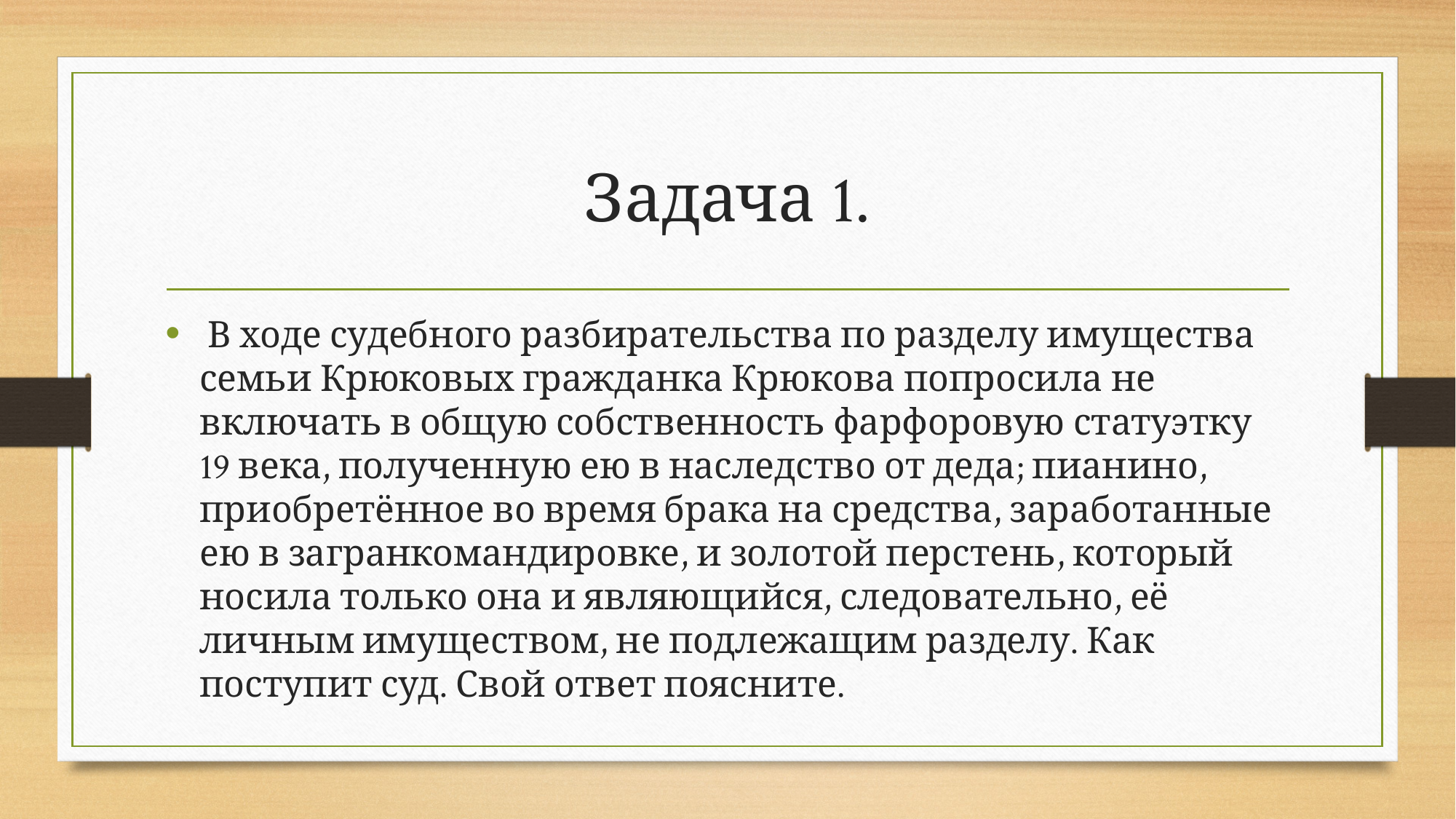

# Задача 1.
 В ходе судебного разбирательства по разделу имущества семьи Крюковых гражданка Крюкова попросила не включать в общую собственность фарфоровую статуэтку 19 века, полученную ею в наследство от деда; пианино, приобретённое во время брака на средства, заработанные ею в загранкомандировке, и золотой перстень, который носила только она и являющийся, следовательно, её личным имуществом, не подлежащим разделу. Как поступит суд. Свой ответ поясните.